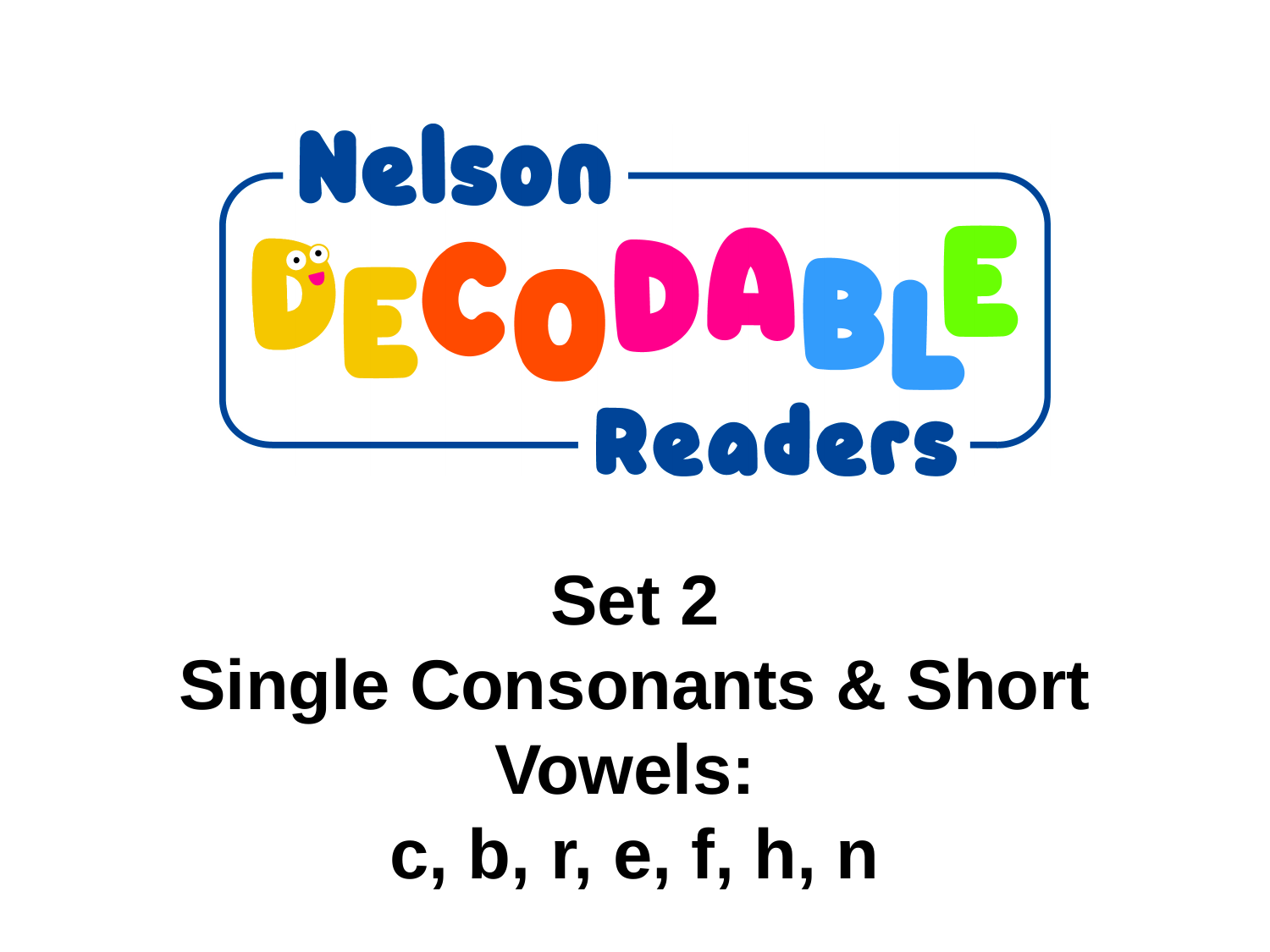

Set 2
Single Consonants & Short Vowels:
c, b, r, e, f, h, n